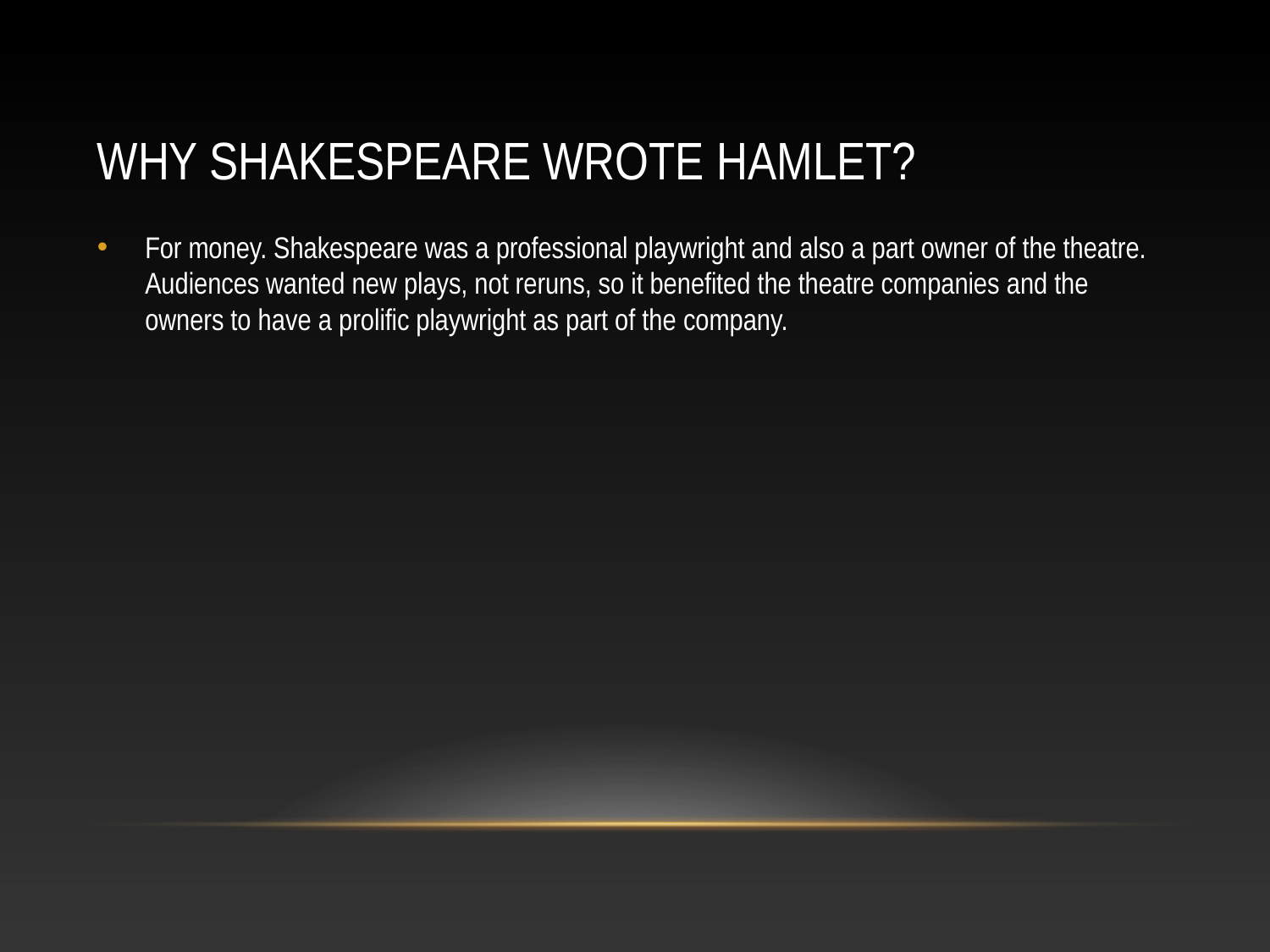

# WHY SHAKESPEARE WROTE HAMLET?
•
For money. Shakespeare was a professional playwright and also a part owner of the theatre.  Audiences wanted new plays, not reruns, so it benefited the theatre companies and the  owners to have a prolific playwright as part of the company.